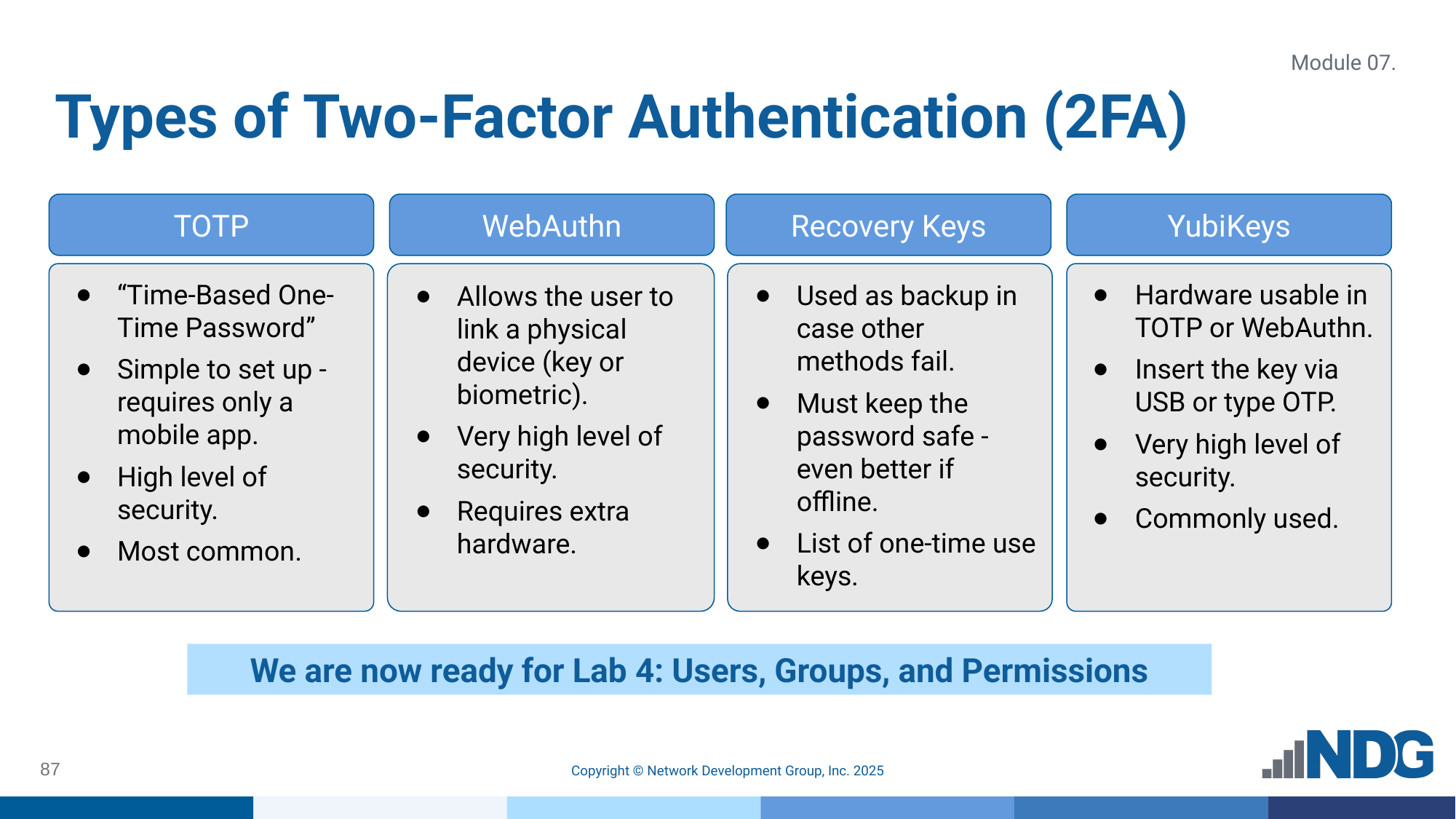

Module 07.
# Types of Two-Factor Authentication (2FA)
TOTP
WebAuthn
Recovery Keys
YubiKeys
“Time-Based One-Time Password”
Simple to set up -  requires only a mobile app.
High level of security.
Most common.
Allows the user to link a physical device (key or biometric).
Very high level of security.
Requires extra hardware.
Used as backup in case other methods fail.
Must keep the password safe - even better if offline.
List of one-time use keys.
Hardware usable in TOTP or WebAuthn.
Insert the key via USB or type OTP.
Very high level of security.
Commonly used.
We are now ready for Lab 4: Users, Groups, and Permissions